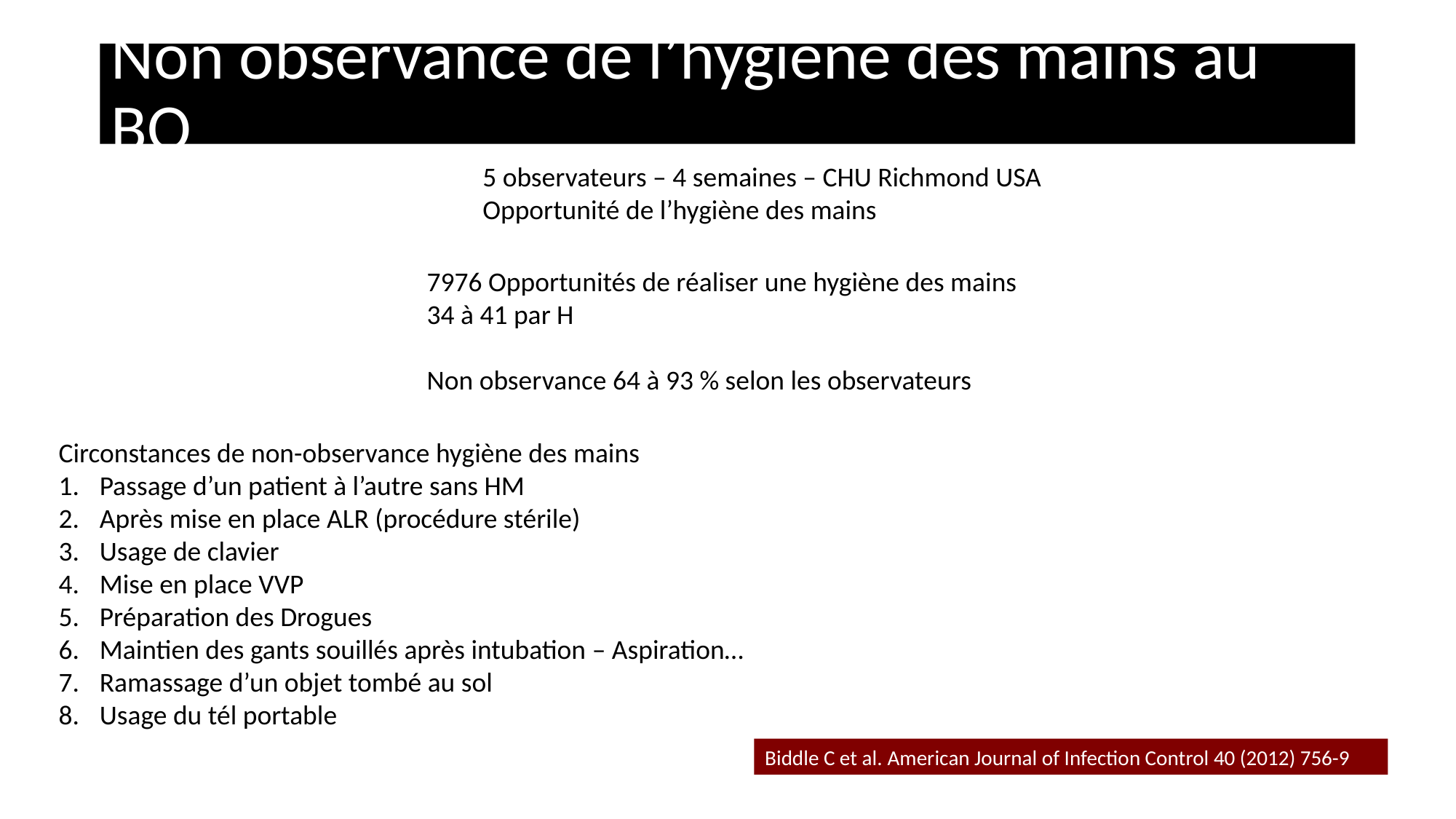

# Non observance de l’hygiène des mains au BO
5 observateurs – 4 semaines – CHU Richmond USA
Opportunité de l’hygiène des mains
7976 Opportunités de réaliser une hygiène des mains
34 à 41 par H

Non observance 64 à 93 % selon les observateurs
Circonstances de non-observance hygiène des mains
Passage d’un patient à l’autre sans HM
Après mise en place ALR (procédure stérile)
Usage de clavier
Mise en place VVP
Préparation des Drogues
Maintien des gants souillés après intubation – Aspiration…
Ramassage d’un objet tombé au sol
Usage du tél portable

Biddle C et al. American Journal of Infection Control 40 (2012) 756-9